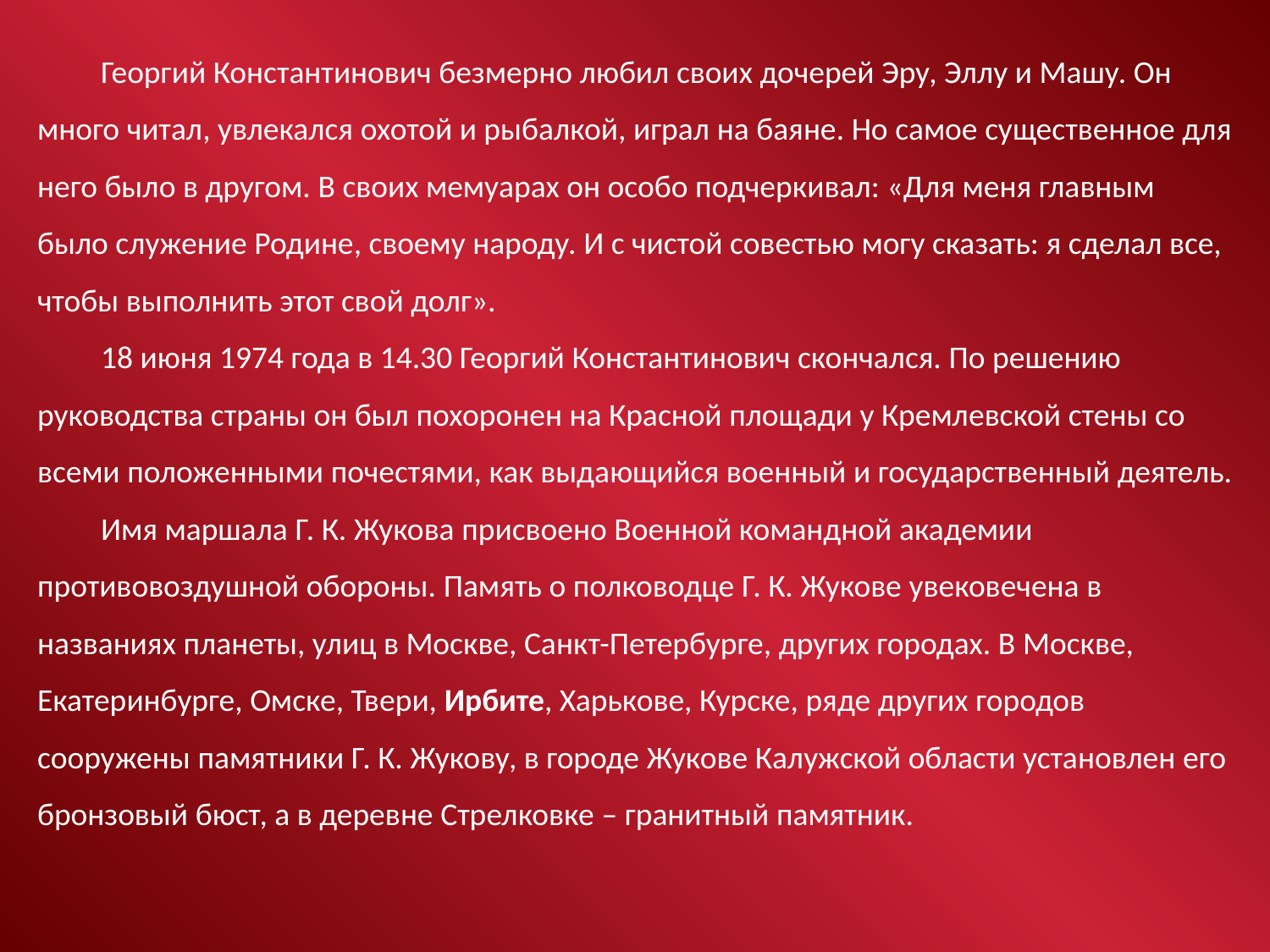

Георгий Константинович безмерно любил своих дочерей Эру, Эллу и Машу. Он много читал, увлекался охотой и рыбалкой, играл на баяне. Но самое существенное для него было в другом. В своих мемуарах он особо подчеркивал: «Для меня главным было служение Родине, своему народу. И с чистой совестью могу сказать: я сделал все, чтобы выполнить этот свой долг».
18 июня 1974 года в 14.30 Георгий Константинович скончался. По решению руководства страны он был похоронен на Красной площади у Кремлевской стены со всеми положенными почестями, как выдающийся военный и государственный деятель.
Имя маршала Г. К. Жукова присвоено Военной командной академии противовоздушной обороны. Память о полководце Г. К. Жукове увековечена в названиях планеты, улиц в Москве, Санкт-Петербурге, других городах. В Москве, Екатеринбурге, Омске, Твери, Ирбите, Харькове, Курске, ряде других городов сооружены памятники Г. К. Жукову, в городе Жукове Калужской области установлен его бронзовый бюст, а в деревне Стрелковке – гранитный памятник.